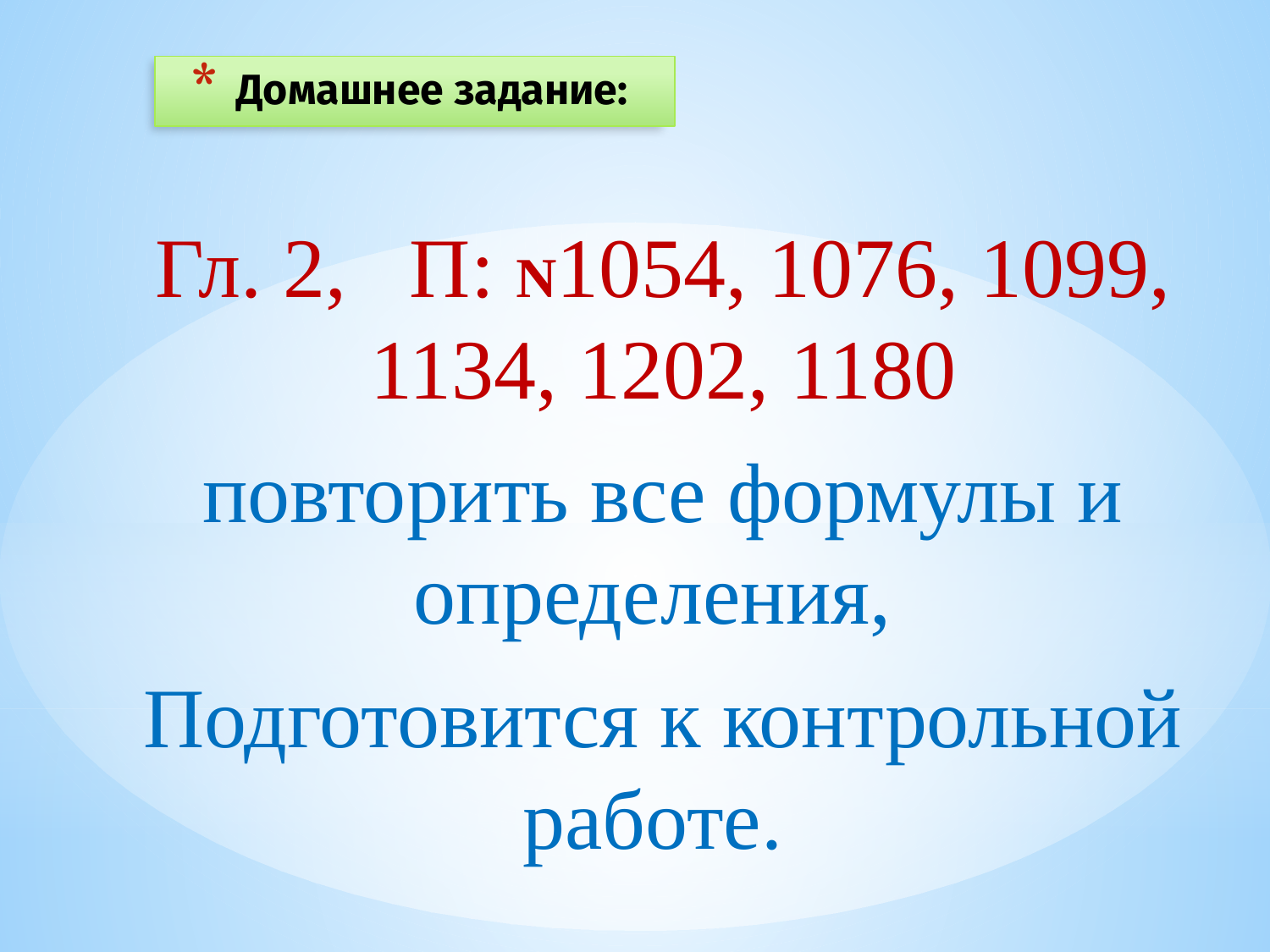

# Домашнее задание:
Гл. 2,   П: N1054, 1076, 1099, 1134, 1202, 1180
повторить все формулы и определения,
Подготовится к контрольной работе.